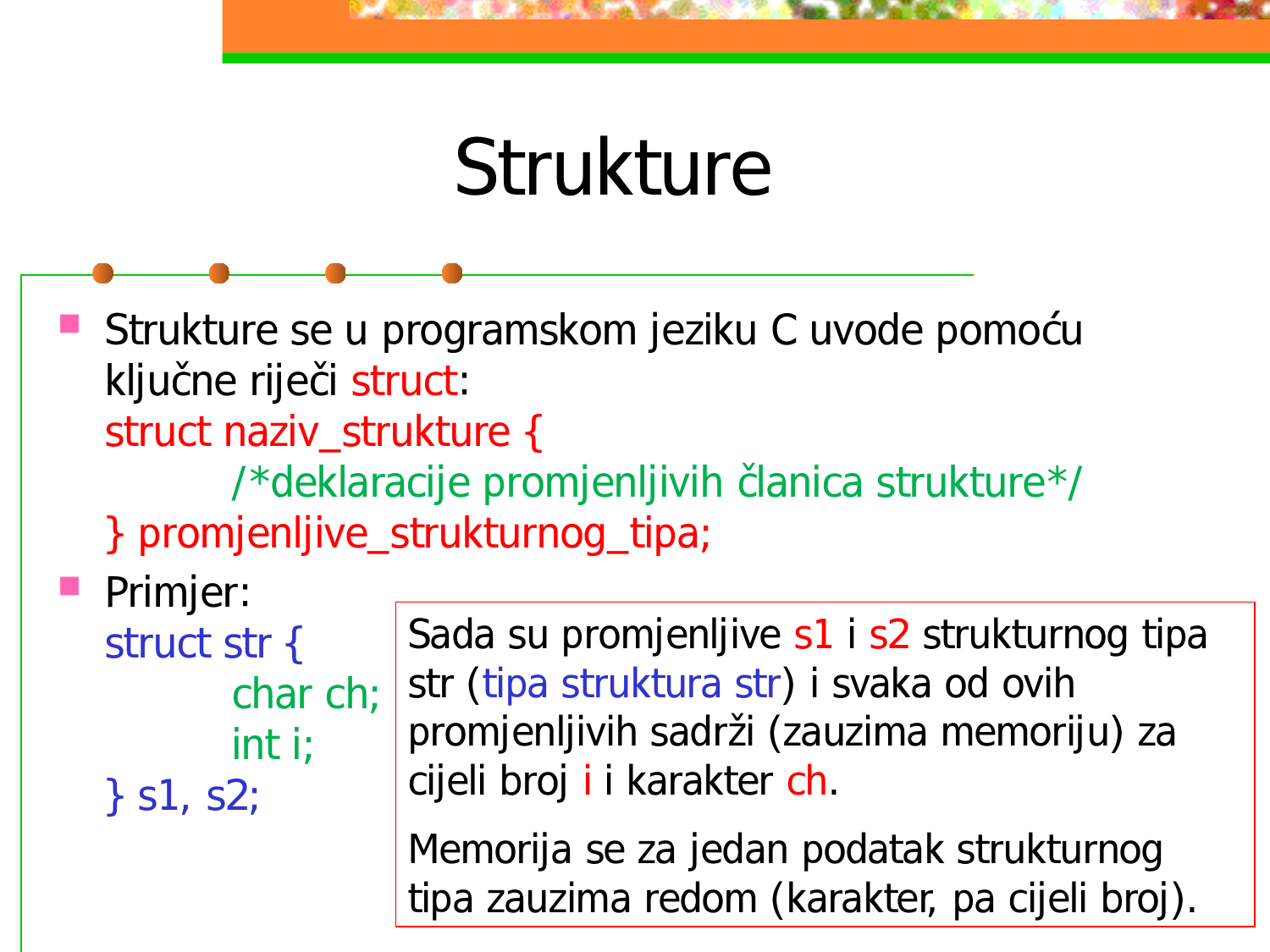

# Strukture
Strukture se u programskom jeziku C uvode pomoću ključne riječi struct:
struct naziv_strukture {
	/*deklaracije promjenljivih članica strukture*/
} promjenljive_strukturnog_tipa;
Primjer:
struct str {
	char ch;
	int i;
} s1, s2;
Sada su promjenljive s1 i s2 strukturnog tipa str (tipa struktura str) i svaka od ovih promjenljivih sadrži (zauzima memoriju) za cijeli broj i i karakter ch.
Memorija se za jedan podatak strukturnog tipa zauzima redom (karakter, pa cijeli broj).